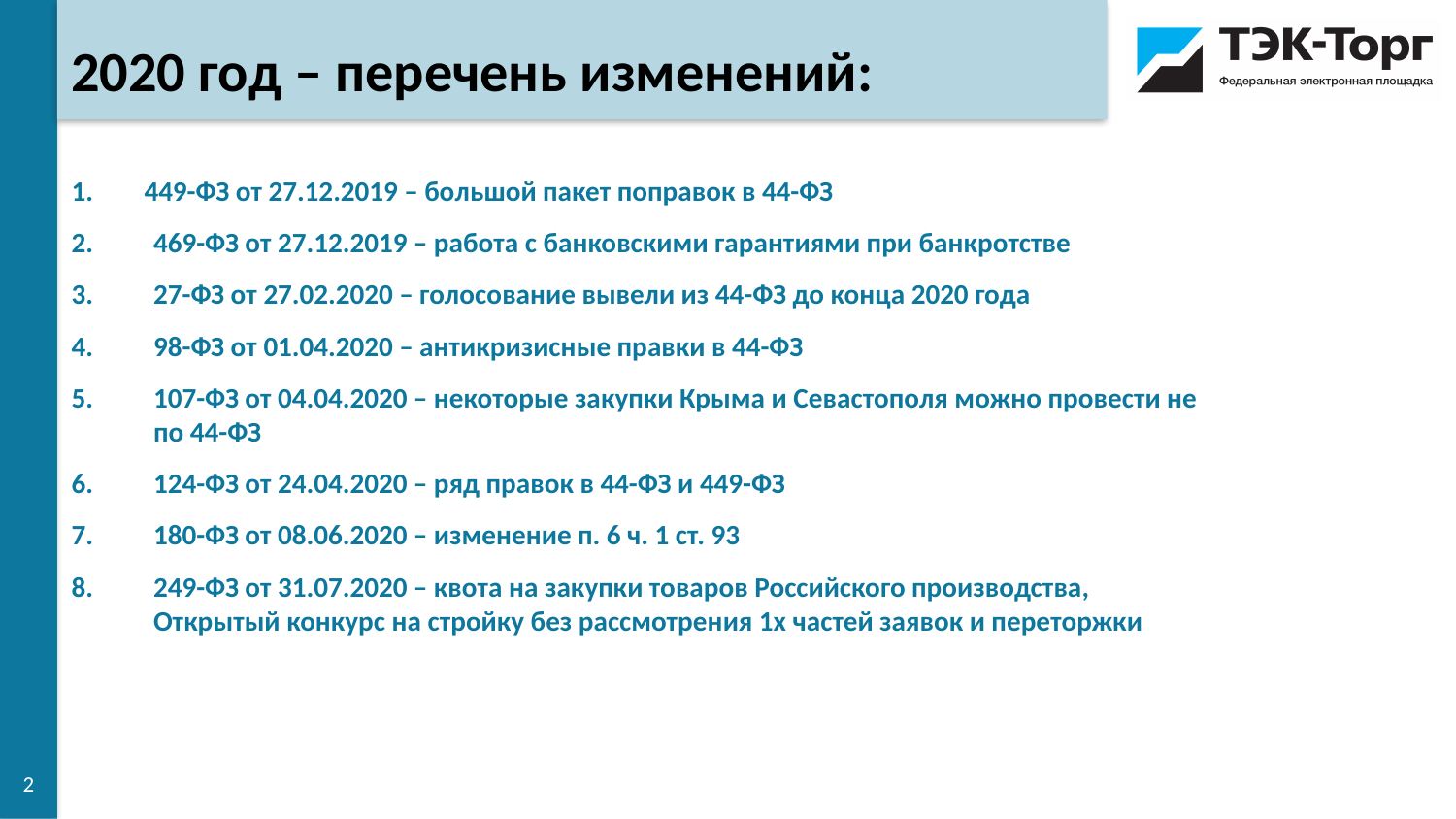

2020 год – перечень изменений:

449-ФЗ от 27.12.2019 – большой пакет поправок в 44-ФЗ
469-ФЗ от 27.12.2019 – работа с банковскими гарантиями при банкротстве
27-ФЗ от 27.02.2020 – голосование вывели из 44-ФЗ до конца 2020 года
98-ФЗ от 01.04.2020 – антикризисные правки в 44-ФЗ
107-ФЗ от 04.04.2020 – некоторые закупки Крыма и Севастополя можно провести не по 44-ФЗ
124-ФЗ от 24.04.2020 – ряд правок в 44-ФЗ и 449-ФЗ
180-ФЗ от 08.06.2020 – изменение п. 6 ч. 1 ст. 93
249-ФЗ от 31.07.2020 – квота на закупки товаров Российского производства, Открытый конкурс на стройку без рассмотрения 1х частей заявок и переторжки
2